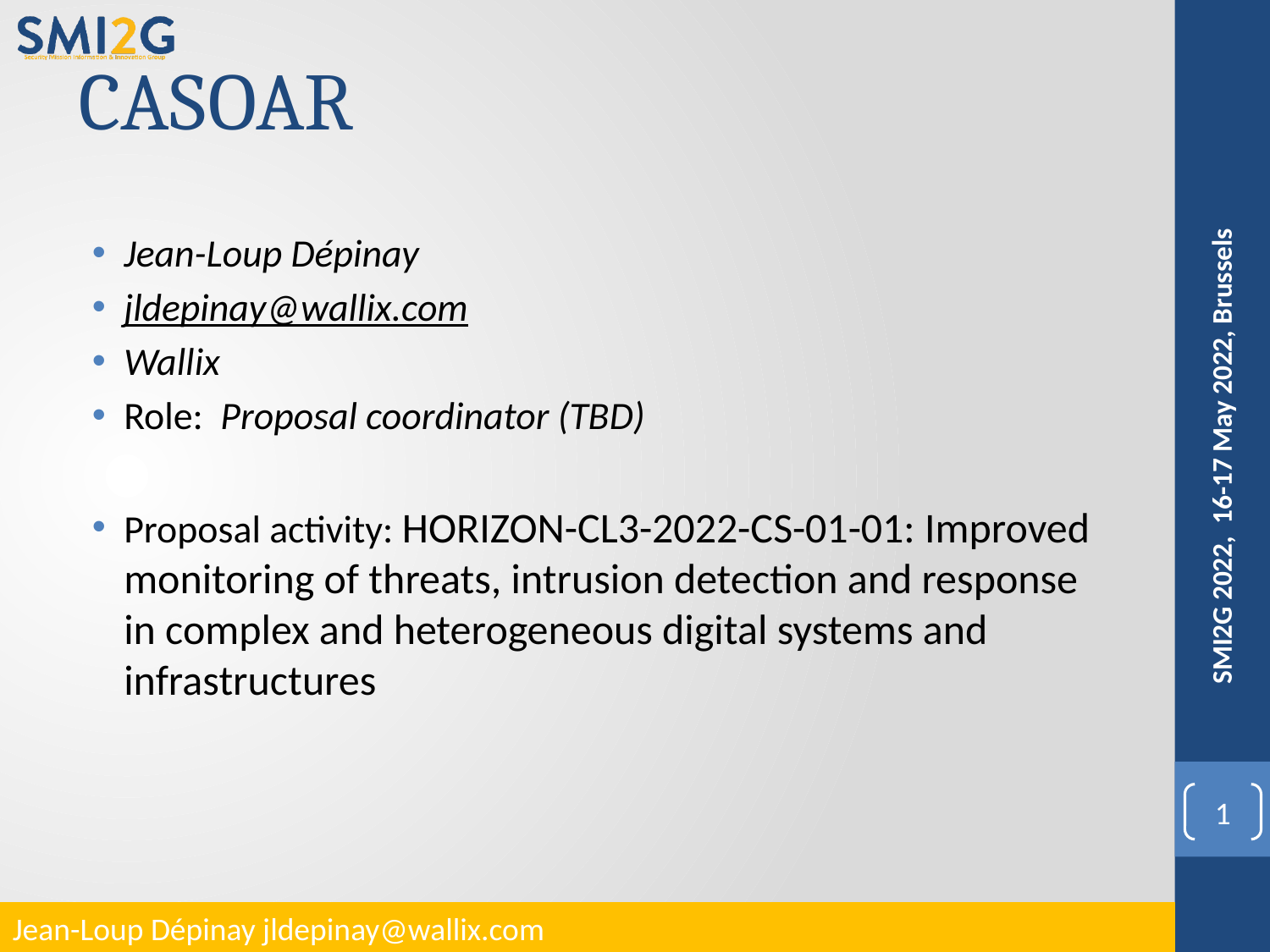

# CASOAR
Jean-Loup Dépinay
jldepinay@wallix.com
Wallix
Role:  Proposal coordinator (TBD)

Proposal activity: HORIZON-CL3-2022-CS-01-01: Improved monitoring of threats, intrusion detection and response in complex and heterogeneous digital systems and infrastructures

SMI2G 2022,  16-17 May 2022, Brussels
1
Jean-Loup Dépinay jldepinay@wallix.com